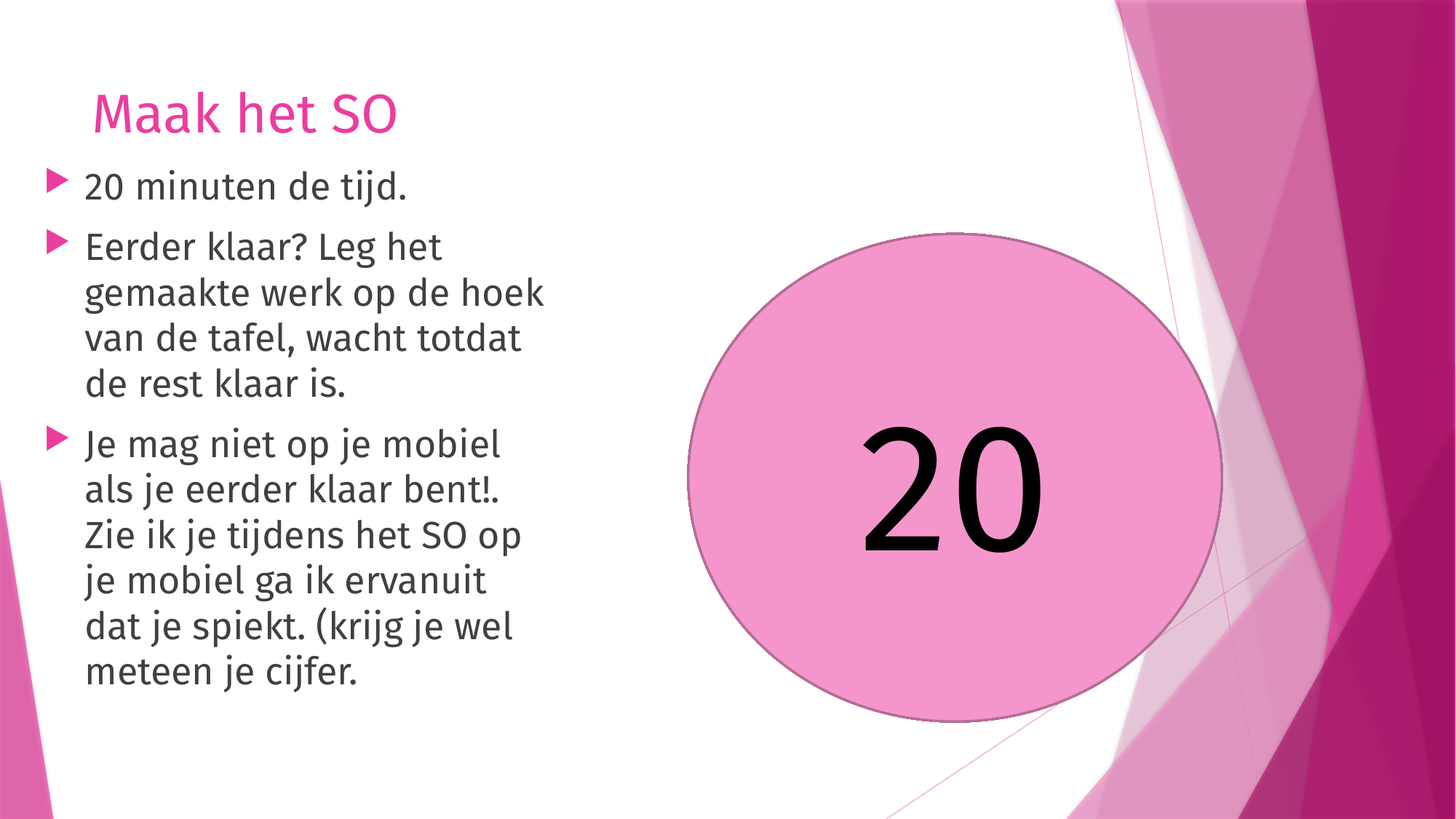

# Maak het SO
20 minuten de tijd.
Eerder klaar? Leg het gemaakte werk op de hoek van de tafel, wacht totdat de rest klaar is.
Je mag niet op je mobiel als je eerder klaar bent!. Zie ik je tijdens het SO op je mobiel ga ik ervanuit dat je spiekt. (krijg je wel meteen je cijfer.
19
20
18
17
16
15
14
13
12
11
10
9
8
5
6
7
4
3
1
2